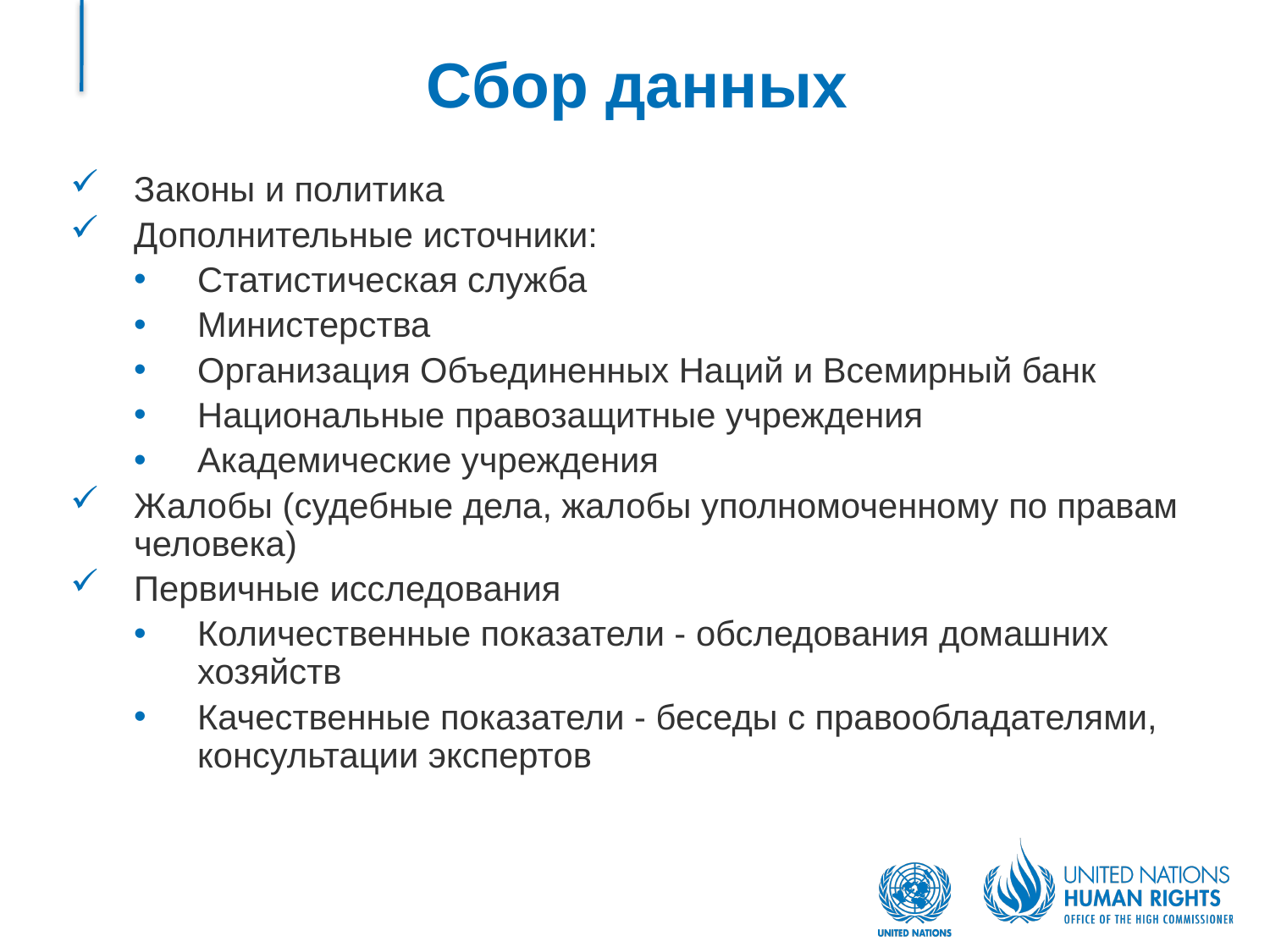

# Сбор данных
Законы и политика
Дополнительные источники:
Статистическая служба
Министерства
Организация Объединенных Наций и Всемирный банк
Национальные правозащитные учреждения
Академические учреждения
Жалобы (судебные дела, жалобы уполномоченному по правам человека)
Первичные исследования
Количественные показатели - обследования домашних хозяйств
Качественные показатели - беседы с правообладателями, консультации экспертов